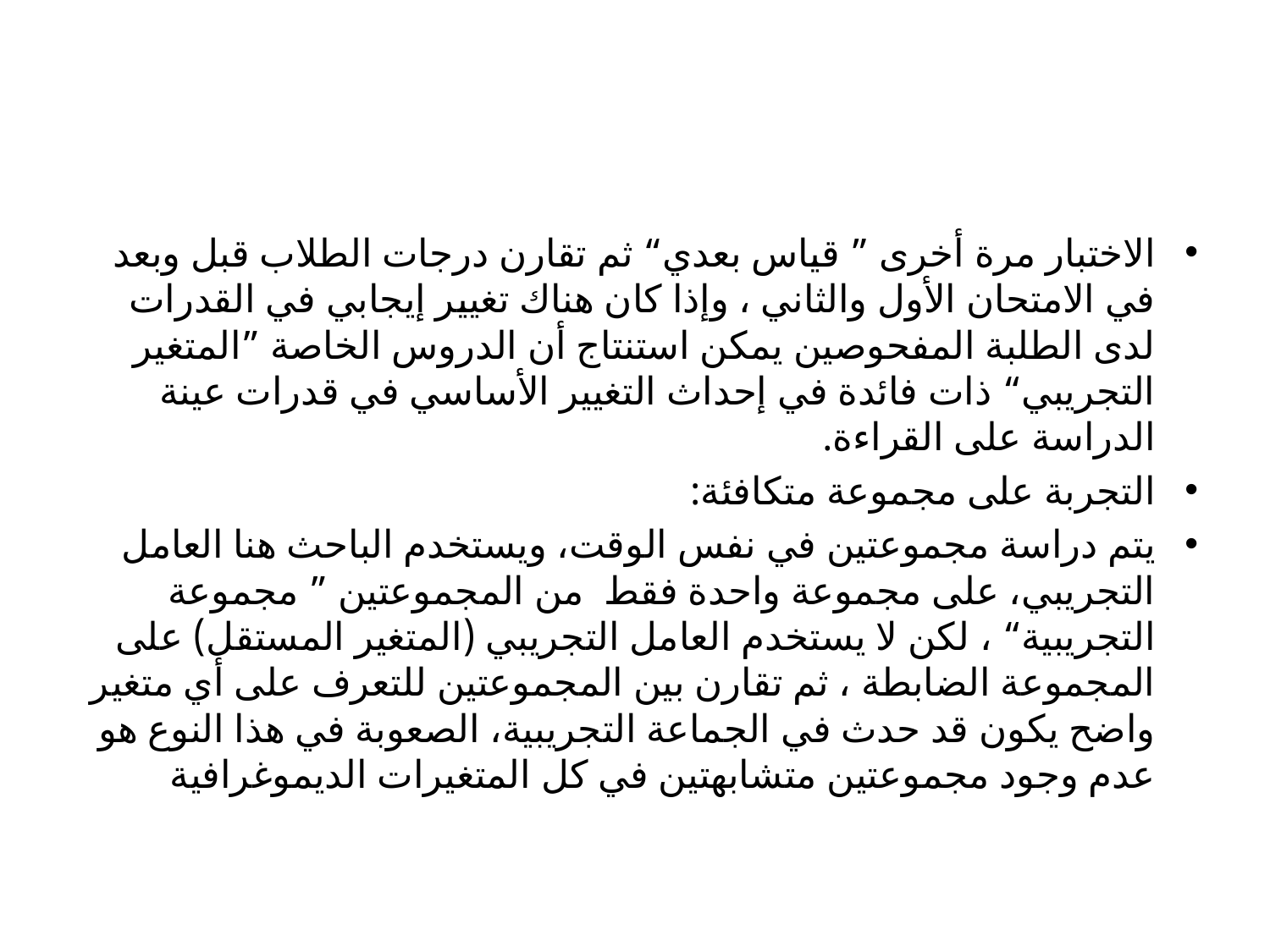

#
الاختبار مرة أخرى ” قياس بعدي“ ثم تقارن درجات الطلاب قبل وبعد في الامتحان الأول والثاني ، وإذا كان هناك تغيير إيجابي في القدرات لدى الطلبة المفحوصين يمكن استنتاج أن الدروس الخاصة ”المتغير التجريبي“ ذات فائدة في إحداث التغيير الأساسي في قدرات عينة الدراسة على القراءة.
التجربة على مجموعة متكافئة:
يتم دراسة مجموعتين في نفس الوقت، ويستخدم الباحث هنا العامل التجريبي، على مجموعة واحدة فقط  من المجموعتين ” مجموعة التجريبية“ ، لكن لا يستخدم العامل التجريبي (المتغير المستقل) على المجموعة الضابطة ، ثم تقارن بين المجموعتين للتعرف على أي متغير واضح يكون قد حدث في الجماعة التجريبية، الصعوبة في هذا النوع هو عدم وجود مجموعتين متشابهتين في كل المتغيرات الديموغرافية